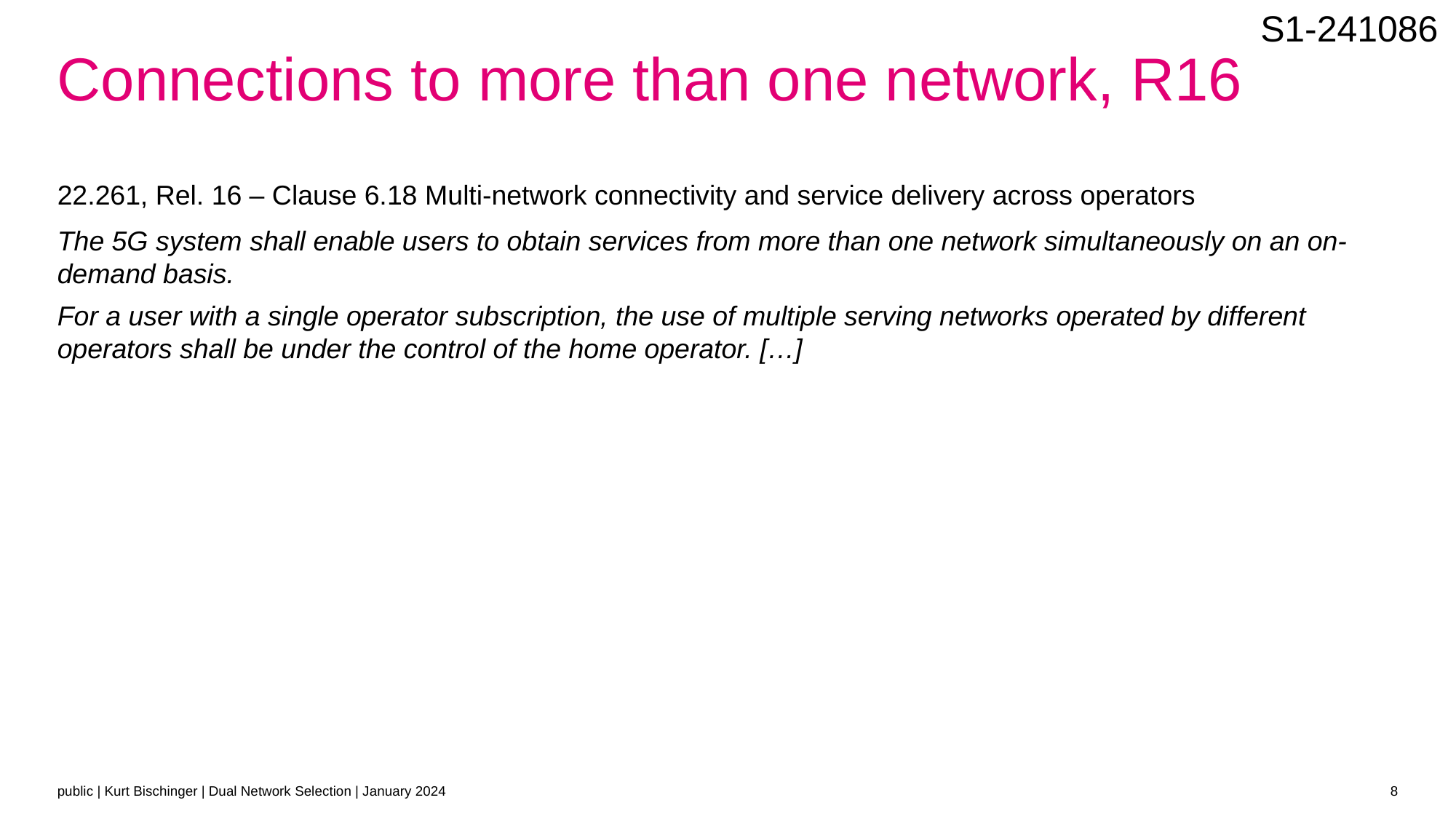

# Connections to more than one network, R16
22.261, Rel. 16 – Clause 6.18 Multi-network connectivity and service delivery across operators
The 5G system shall enable users to obtain services from more than one network simultaneously on an on-demand basis.
For a user with a single operator subscription, the use of multiple serving networks operated by different operators shall be under the control of the home operator. […]

public | Kurt Bischinger | Dual Network Selection | January 2024
8